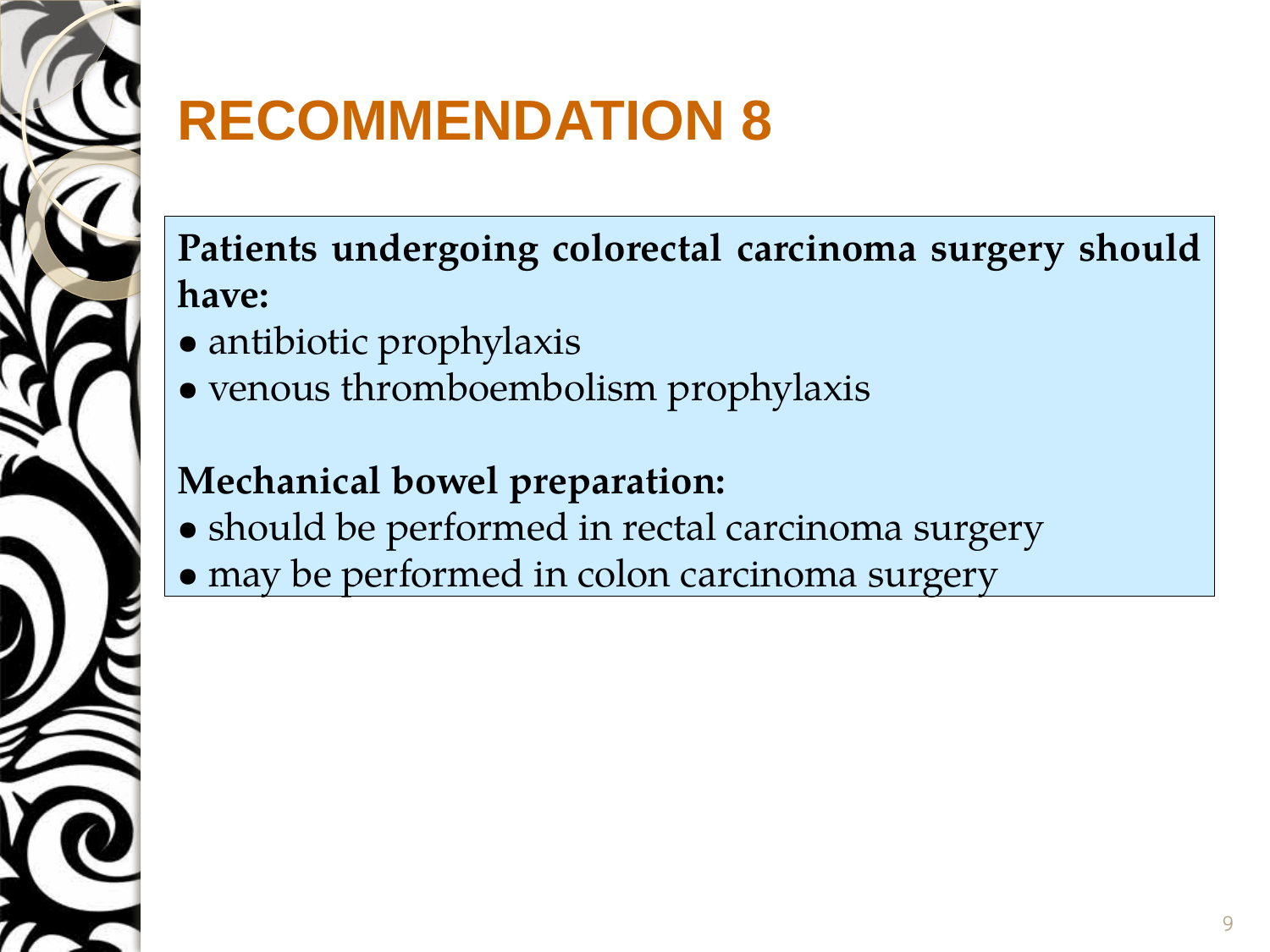

# RECOMMENDATION 8
Patients undergoing colorectal carcinoma surgery should have:
• antibiotic prophylaxis
• venous thromboembolism prophylaxis

Mechanical bowel preparation:
• should be performed in rectal carcinoma surgery
• may be performed in colon carcinoma surgery
9